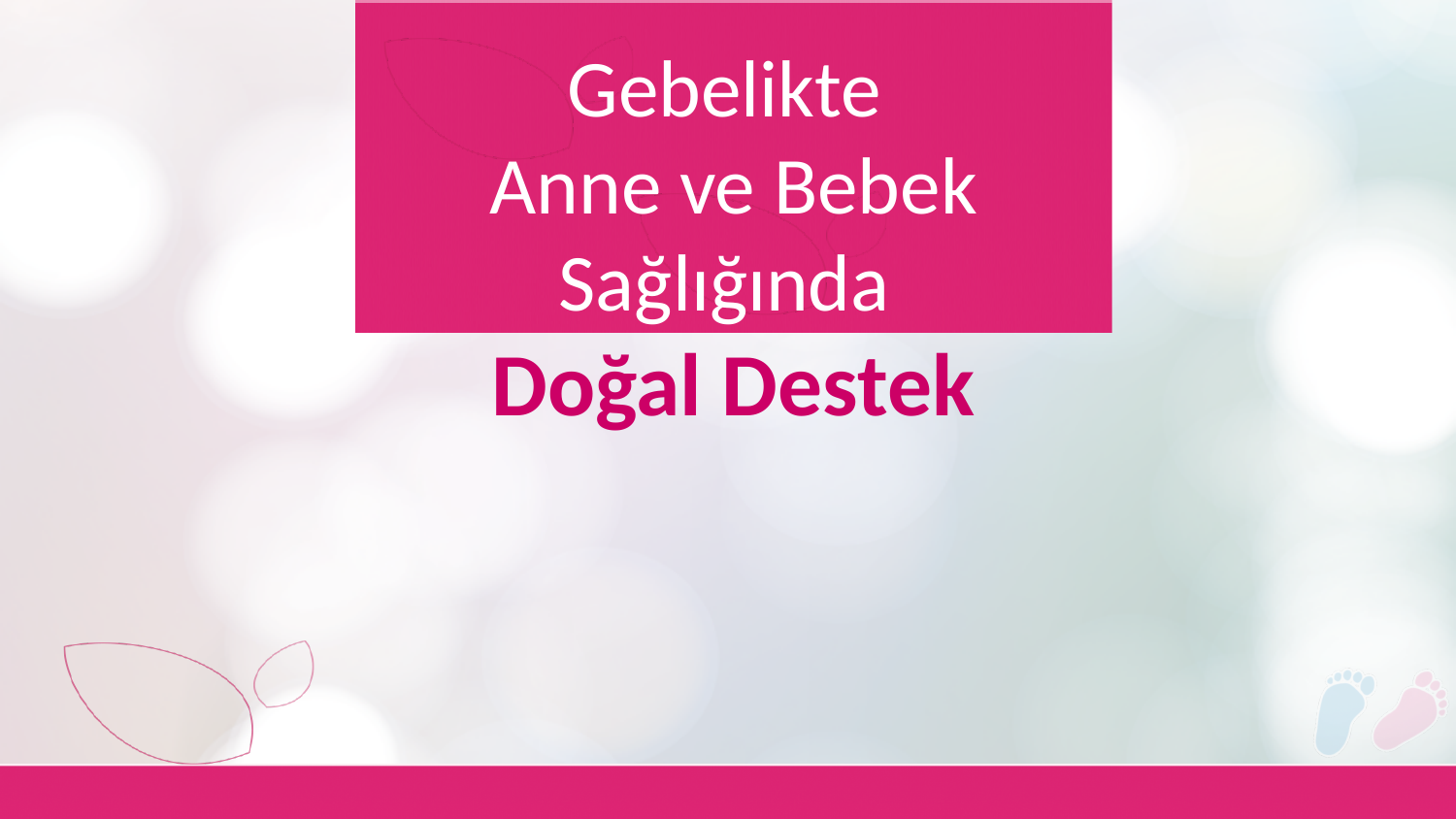

# Gebelikte Anne ve Bebek Sağlığında Doğal Destek